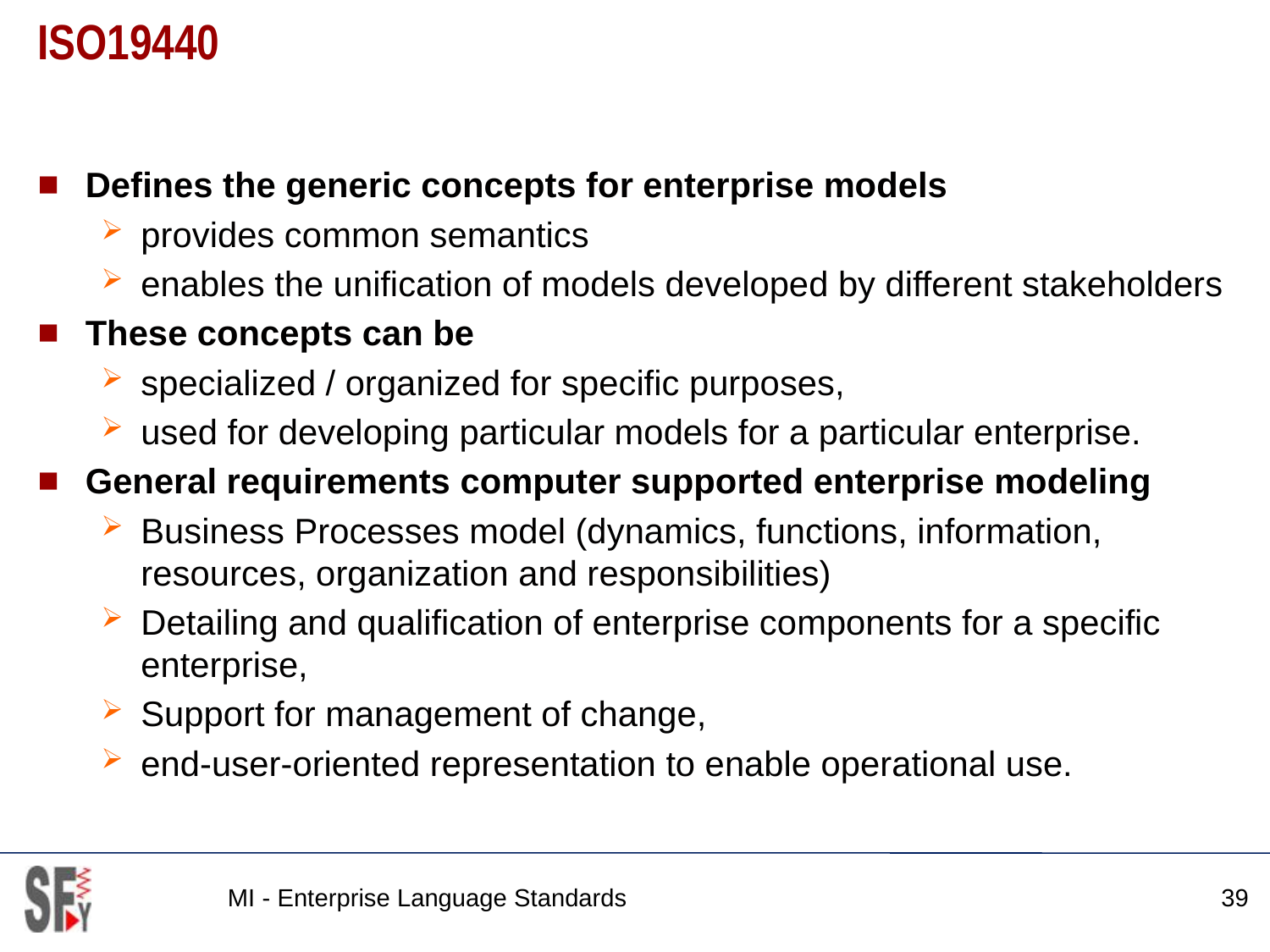

# ISO19440
Defines the generic concepts for enterprise models
provides common semantics
enables the unification of models developed by different stakeholders
These concepts can be
specialized / organized for specific purposes,
used for developing particular models for a particular enterprise.
General requirements computer supported enterprise modeling
Business Processes model (dynamics, functions, information, resources, organization and responsibilities)
Detailing and qualification of enterprise components for a specific enterprise,
Support for management of change,
end-user-oriented representation to enable operational use.
MI - Enterprise Language Standards
39